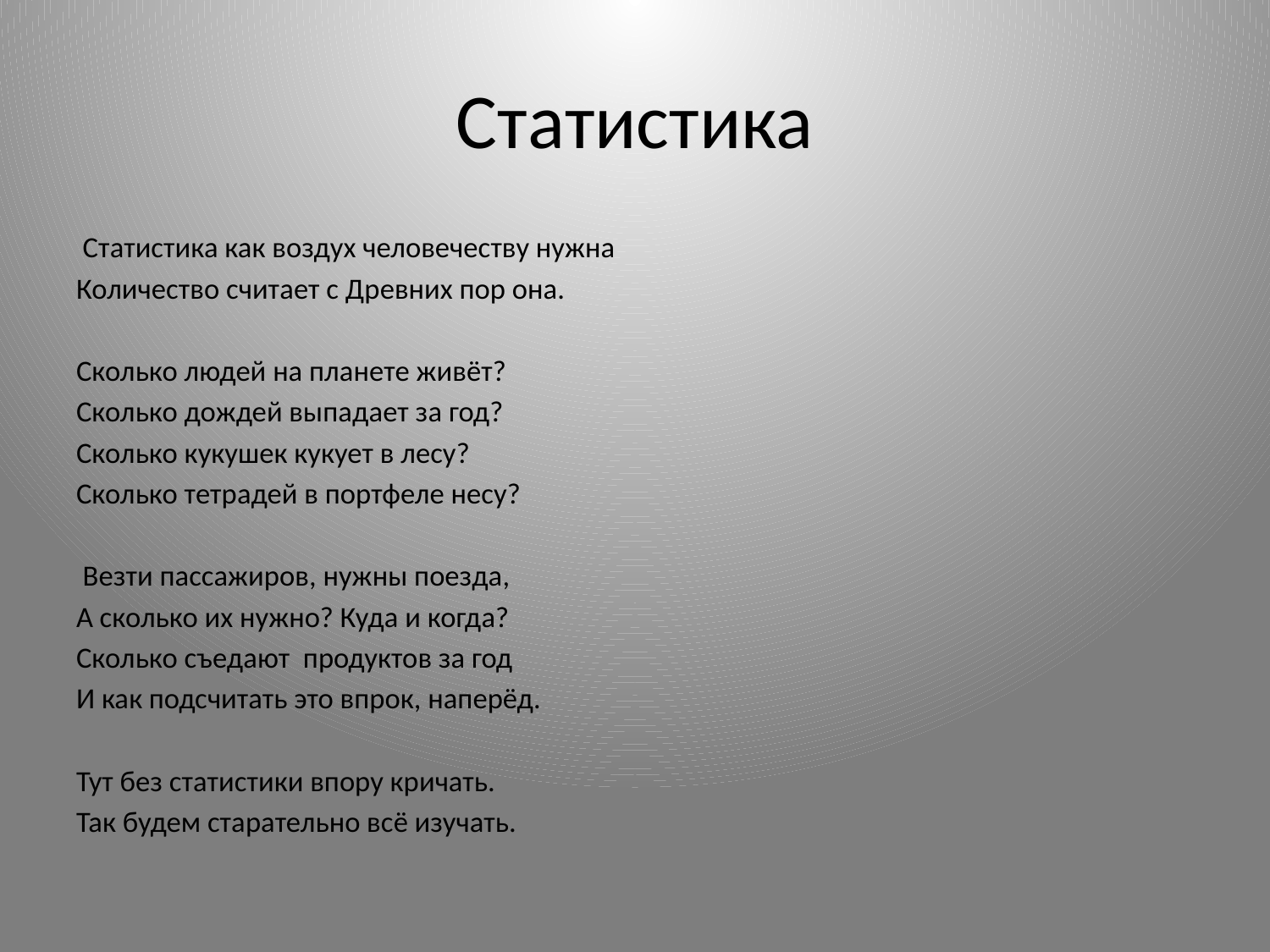

# Статистика
 Статистика как воздух человечеству нужна
Количество считает с Древних пор она.

Сколько людей на планете живёт?
Сколько дождей выпадает за год?
Сколько кукушек кукует в лесу?
Сколько тетрадей в портфеле несу?

 Везти пассажиров, нужны поезда,
А сколько их нужно? Куда и когда?
Сколько съедают  продуктов за год
И как подсчитать это впрок, наперёд.

Тут без статистики впору кричать.
Так будем старательно всё изучать.